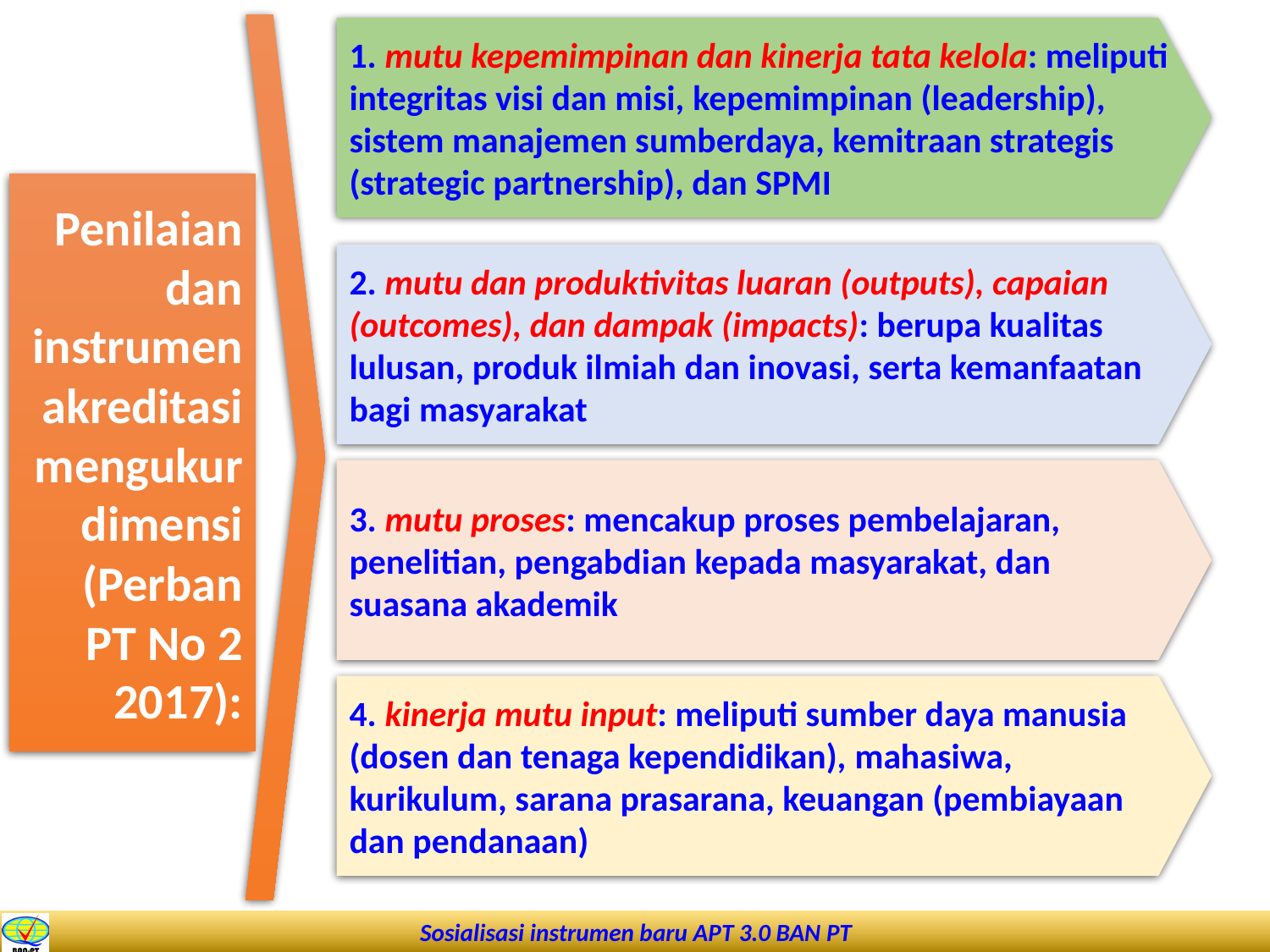

1. mutu kepemimpinan dan kinerja tata kelola: meliputi integritas visi dan misi, kepemimpinan (leadership), sistem manajemen sumberdaya, kemitraan strategis (strategic partnership), dan SPMI
Penilaian dan instrumen akreditasi mengukur dimensi (Perban PT No 2 2017):
2. mutu dan produktivitas luaran (outputs), capaian (outcomes), dan dampak (impacts): berupa kualitas lulusan, produk ilmiah dan inovasi, serta kemanfaatan bagi masyarakat
3. mutu proses: mencakup proses pembelajaran, penelitian, pengabdian kepada masyarakat, dan suasana akademik
4. kinerja mutu input: meliputi sumber daya manusia (dosen dan tenaga kependidikan), mahasiwa, kurikulum, sarana prasarana, keuangan (pembiayaan dan pendanaan)